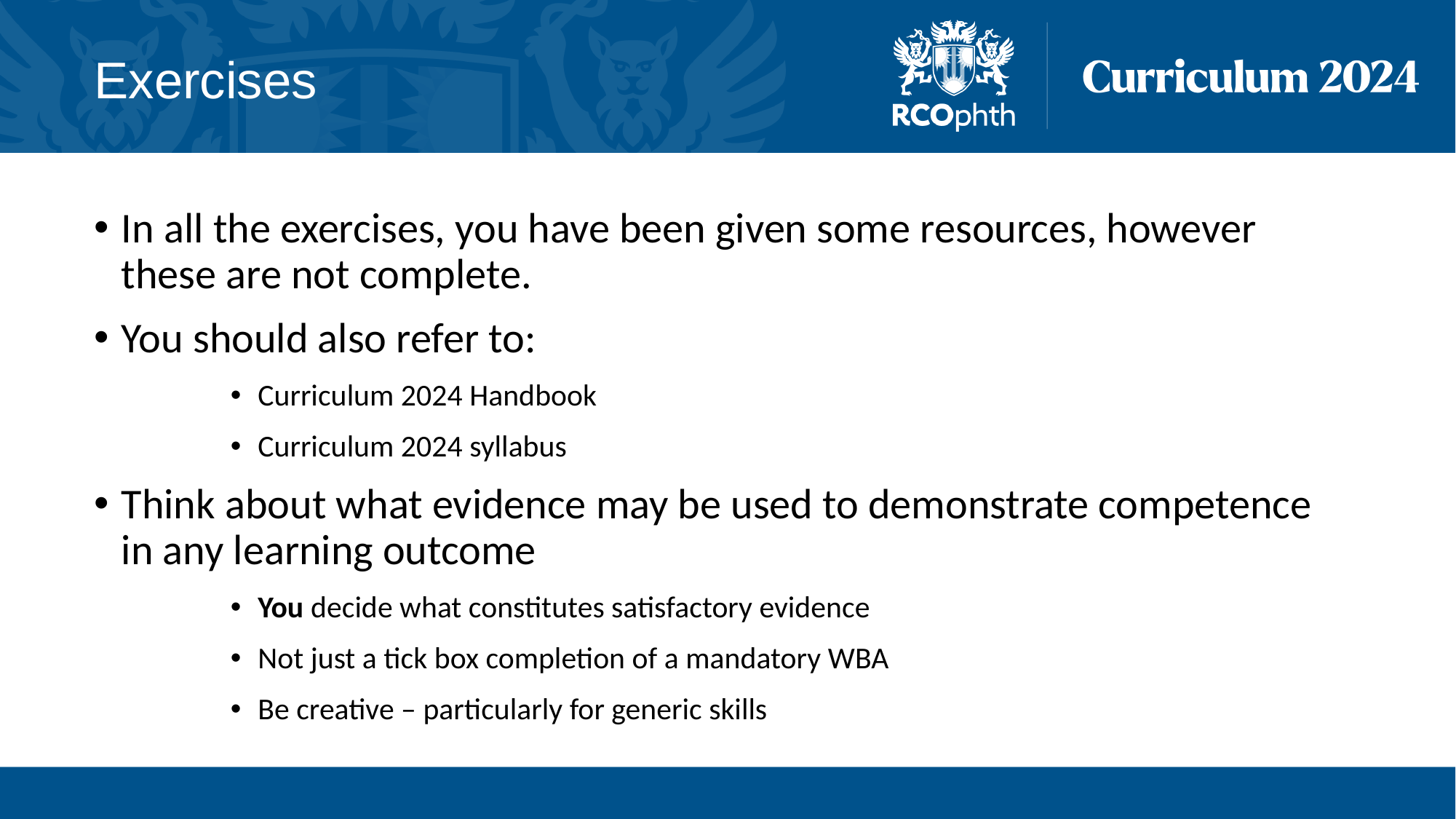

# Exercises
In all the exercises, you have been given some resources, however these are not complete.
You should also refer to:
Curriculum 2024 Handbook
Curriculum 2024 syllabus
Think about what evidence may be used to demonstrate competence in any learning outcome
You decide what constitutes satisfactory evidence
Not just a tick box completion of a mandatory WBA
Be creative – particularly for generic skills